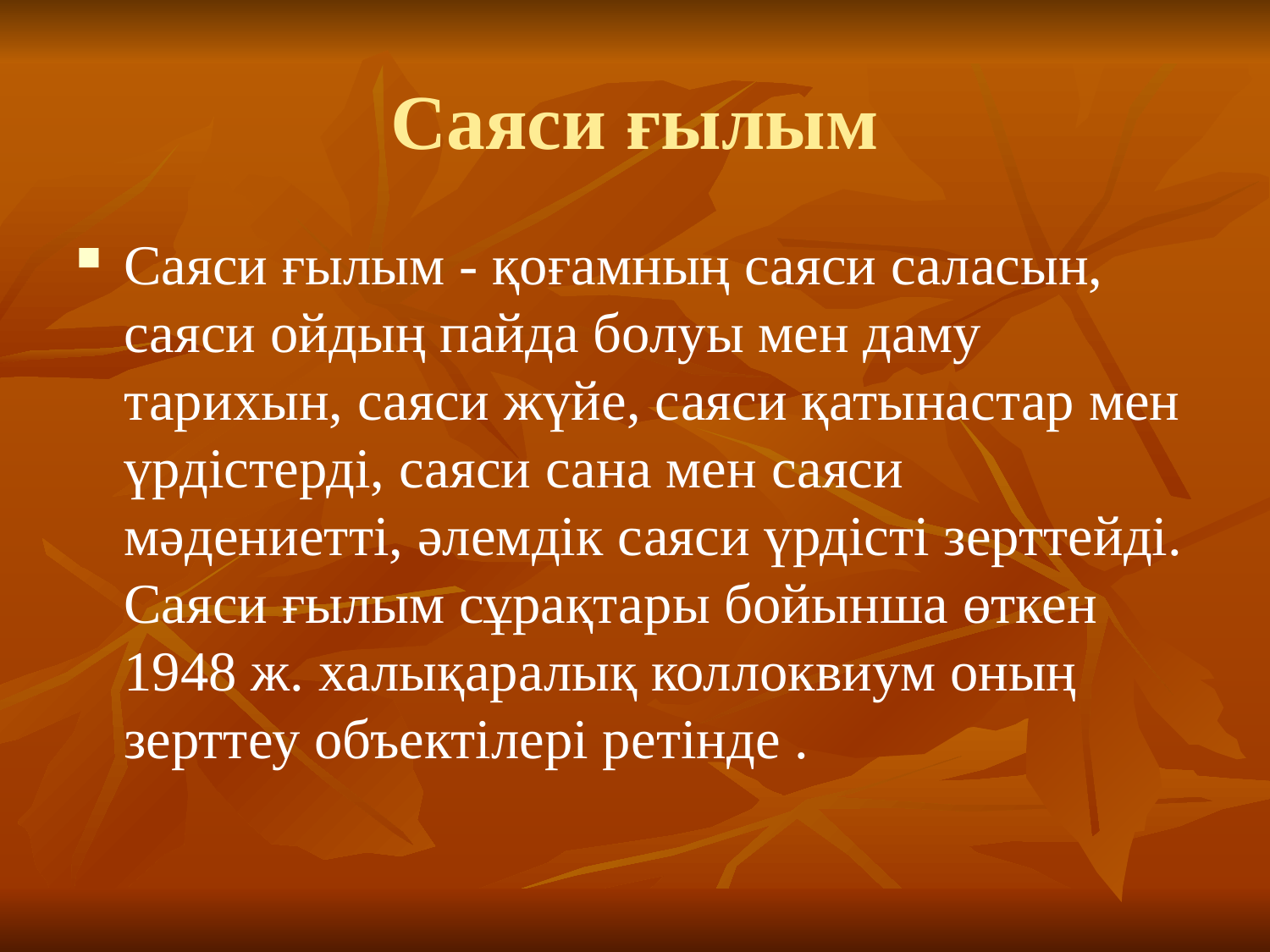

# Саяси ғылым
Саяси ғылым - қоғамның саяси саласын, саяси ойдың пайда болуы мен даму тарихын, саяси жүйе, саяси қатынастар мен үрдістерді, саяси сана мен саяси мәдениетті, әлемдік саяси үрдісті зерттейді. Саяси ғылым сұрақтары бойынша өткен 1948 ж. халықаралық коллоквиум оның зерттеу объектілері ретінде .